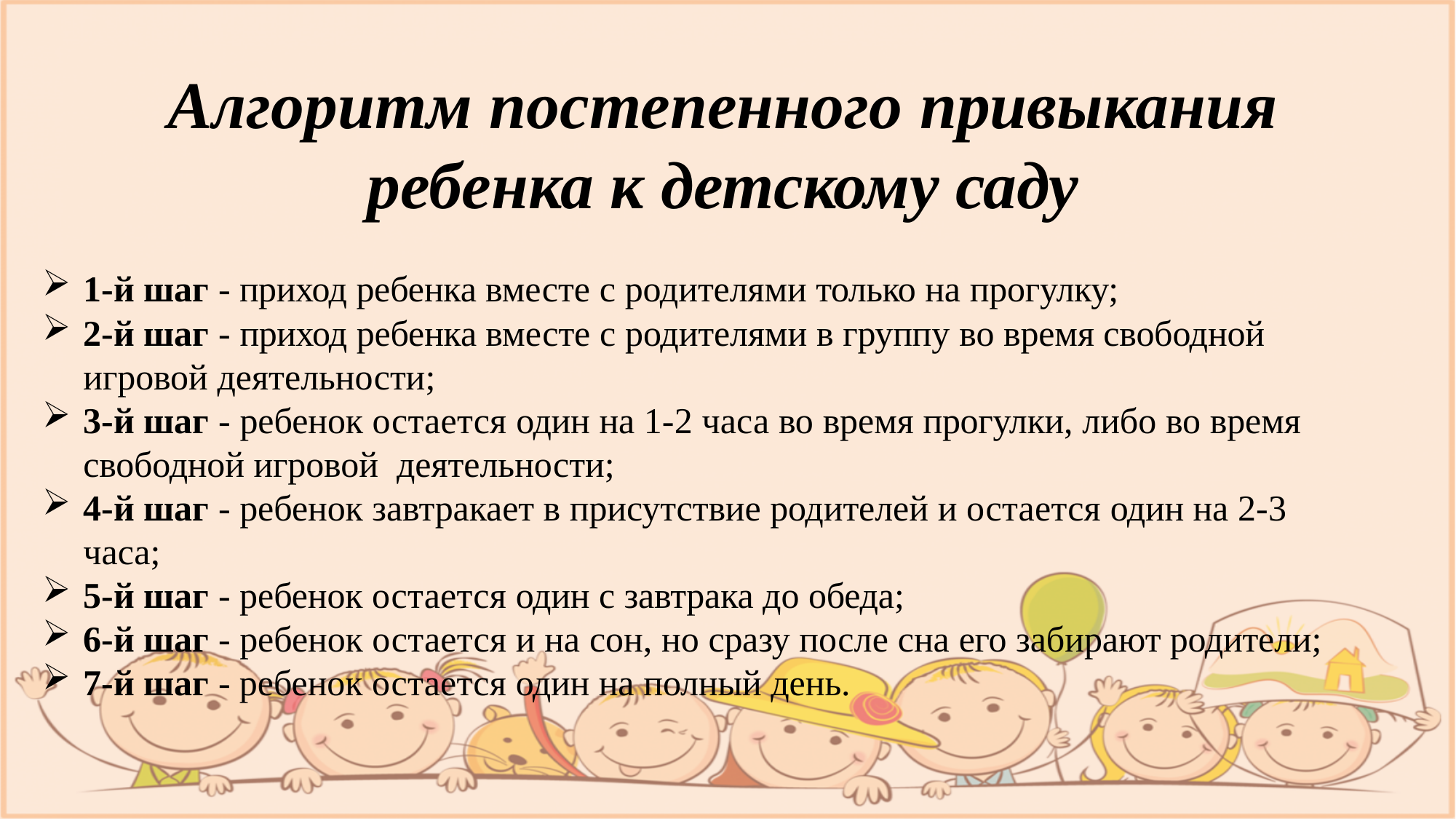

Алгоритм постепенного привыкания ребенка к детскому саду

1-й шаг - приход ребенка вместе с родителями только на прогулку;
2-й шаг - приход ребенка вместе с родителями в группу во время свободной игровой деятельности;
3-й шаг - ребенок остается один на 1-2 часа во время прогулки, либо во время свободной игровой  деятельности;
4-й шаг - ребенок завтракает в присутствие родителей и остается один на 2-3 часа;
5-й шаг - ребенок остается один с завтрака до обеда;
6-й шаг - ребенок остается и на сон, но сразу после сна его забирают родители;
7-й шаг - ребенок остается один на полный день.